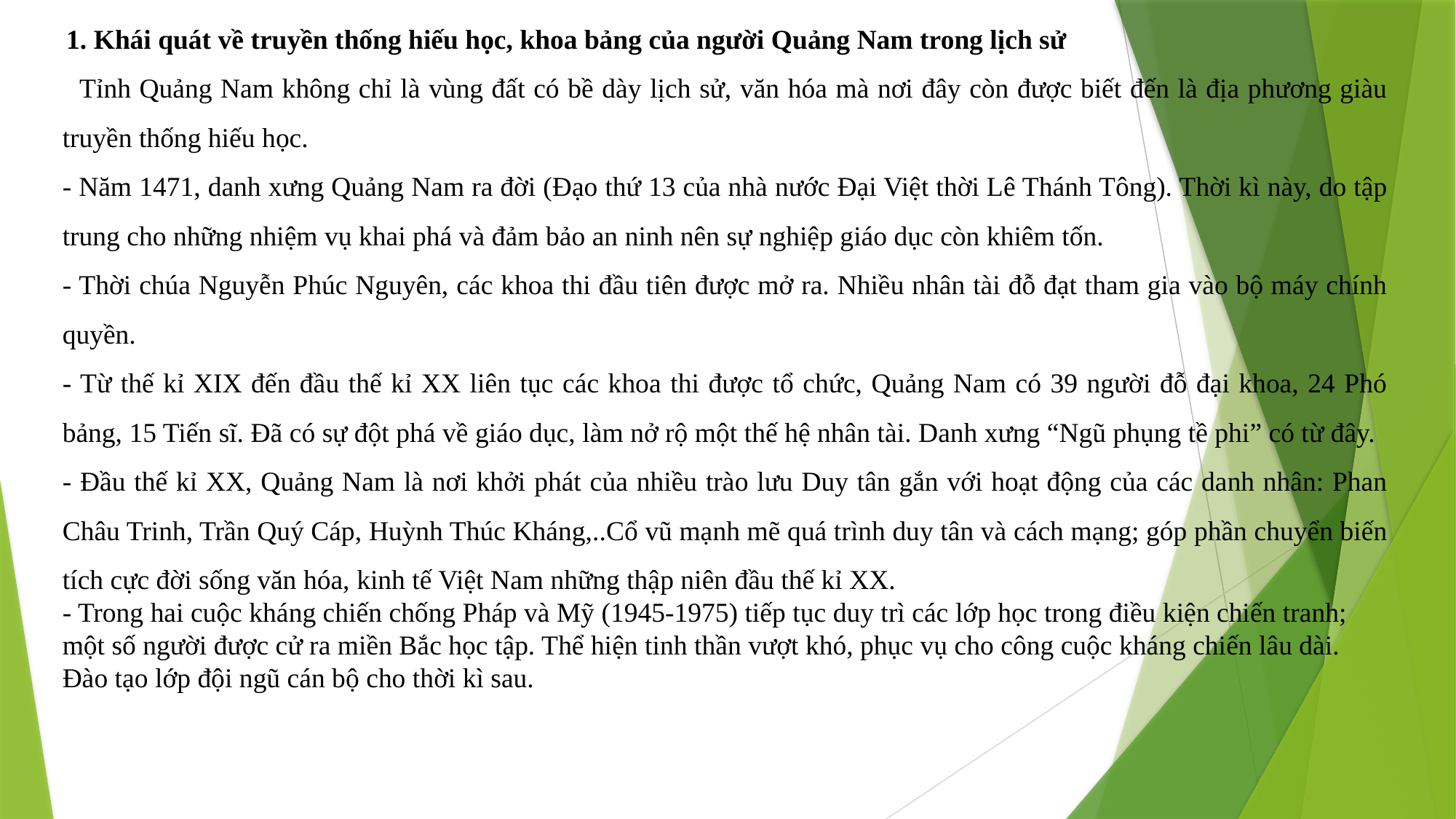

1. Khái quát về truyền thống hiếu học, khoa bảng của người Quảng Nam trong lịch sử
  Tỉnh Quảng Nam không chỉ là vùng đất có bề dày lịch sử, văn hóa mà nơi đây còn được biết đến là địa phương giàu truyền thống hiếu học.
- Năm 1471, danh xưng Quảng Nam ra đời (Đạo thứ 13 của nhà nước Đại Việt thời Lê Thánh Tông). Thời kì này, do tập trung cho những nhiệm vụ khai phá và đảm bảo an ninh nên sự nghiệp giáo dục còn khiêm tốn.
- Thời chúa Nguyễn Phúc Nguyên, các khoa thi đầu tiên được mở ra. Nhiều nhân tài đỗ đạt tham gia vào bộ máy chính quyền.
- Từ thế kỉ XIX đến đầu thế kỉ XX liên tục các khoa thi được tổ chức, Quảng Nam có 39 người đỗ đại khoa, 24 Phó bảng, 15 Tiến sĩ. Đã có sự đột phá về giáo dục, làm nở rộ một thế hệ nhân tài. Danh xưng “Ngũ phụng tề phi” có từ đây.
- Đầu thế kỉ XX, Quảng Nam là nơi khởi phát của nhiều trào lưu Duy tân gắn với hoạt động của các danh nhân: Phan Châu Trinh, Trần Quý Cáp, Huỳnh Thúc Kháng,..Cổ vũ mạnh mẽ quá trình duy tân và cách mạng; góp phần chuyển biến tích cực đời sống văn hóa, kinh tế Việt Nam những thập niên đầu thế kỉ XX.
- Trong hai cuộc kháng chiến chống Pháp và Mỹ (1945-1975) tiếp tục duy trì các lớp học trong điều kiện chiến tranh; một số người được cử ra miền Bắc học tập. Thể hiện tinh thần vượt khó, phục vụ cho công cuộc kháng chiến lâu dài. Đào tạo lớp đội ngũ cán bộ cho thời kì sau.